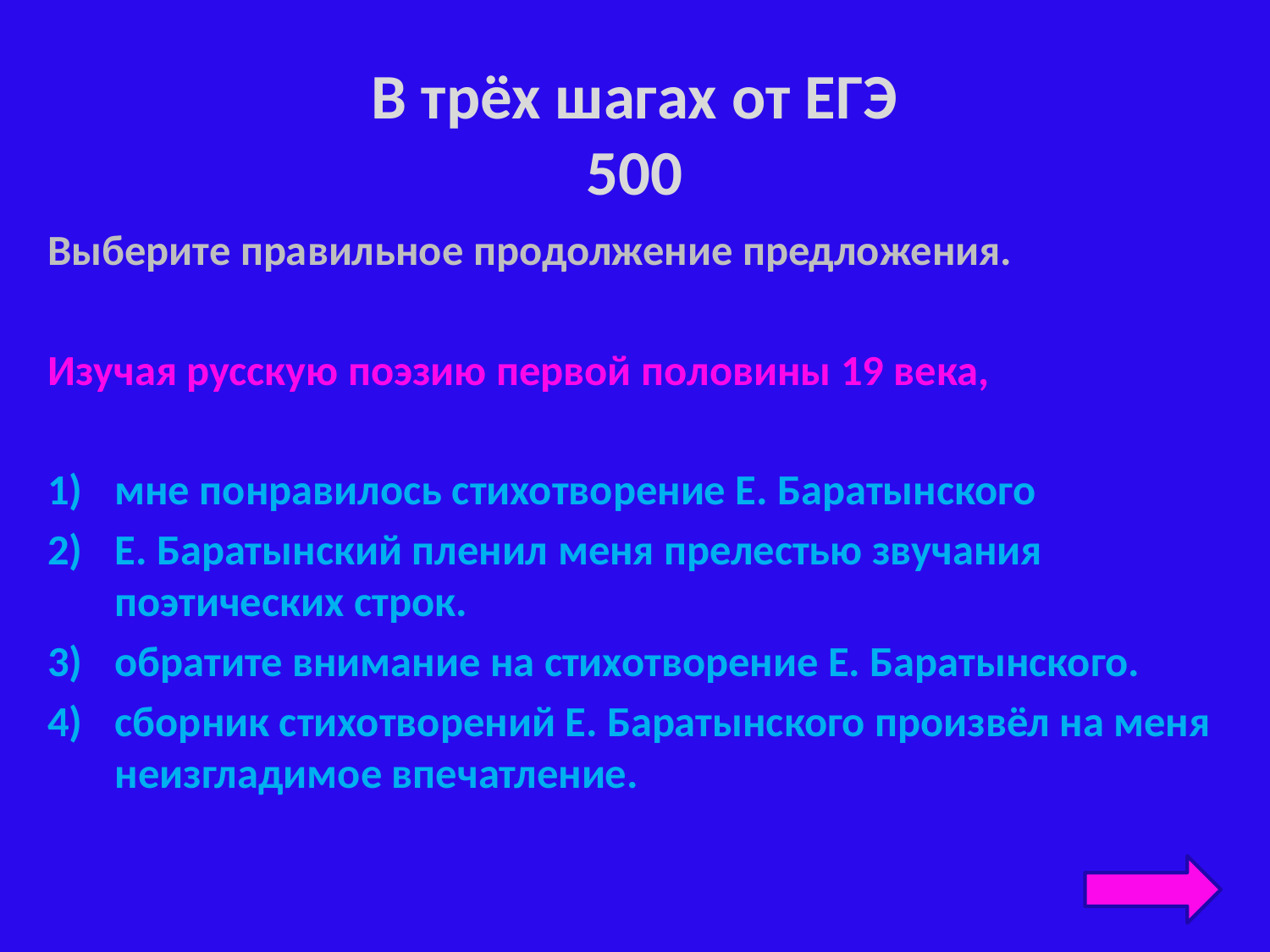

# В трёх шагах от ЕГЭ 500
Выберите правильное продолжение предложения.

Изучая русскую поэзию первой половины 19 века,

мне понравилось стихотворение Е. Баратынского
Е. Баратынский пленил меня прелестью звучания поэтических строк.
обратите внимание на стихотворение Е. Баратынского.
сборник стихотворений Е. Баратынского произвёл на меня неизгладимое впечатление.